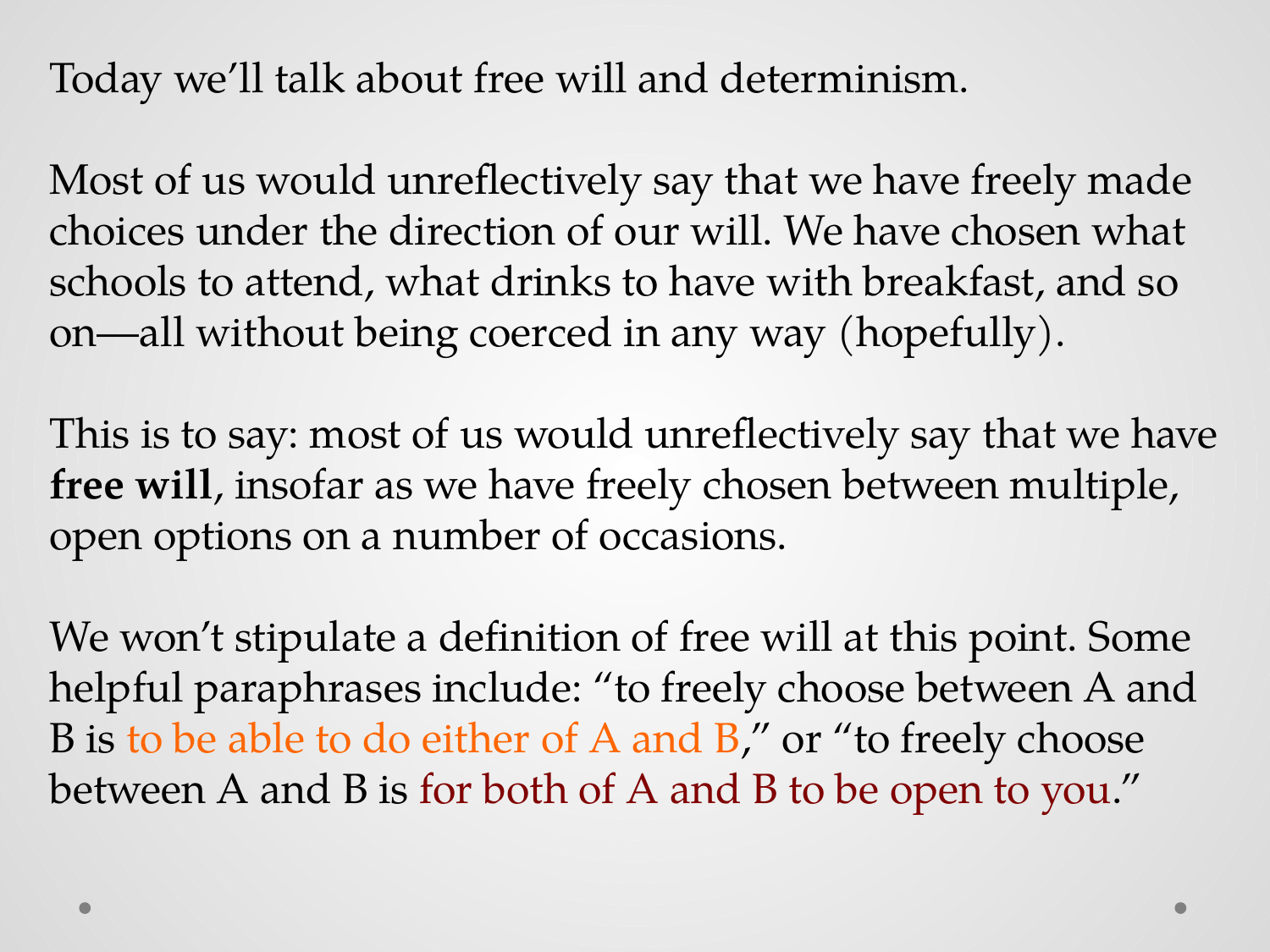

Today we’ll talk about free will and determinism.

Most of us would unreflectively say that we have freely made choices under the direction of our will. We have chosen what schools to attend, what drinks to have with breakfast, and so on—all without being coerced in any way (hopefully).

This is to say: most of us would unreflectively say that we have free will, insofar as we have freely chosen between multiple, open options on a number of occasions.

We won’t stipulate a definition of free will at this point. Some helpful paraphrases include: “to freely choose between A and B is to be able to do either of A and B,” or “to freely choose between A and B is for both of A and B to be open to you.”